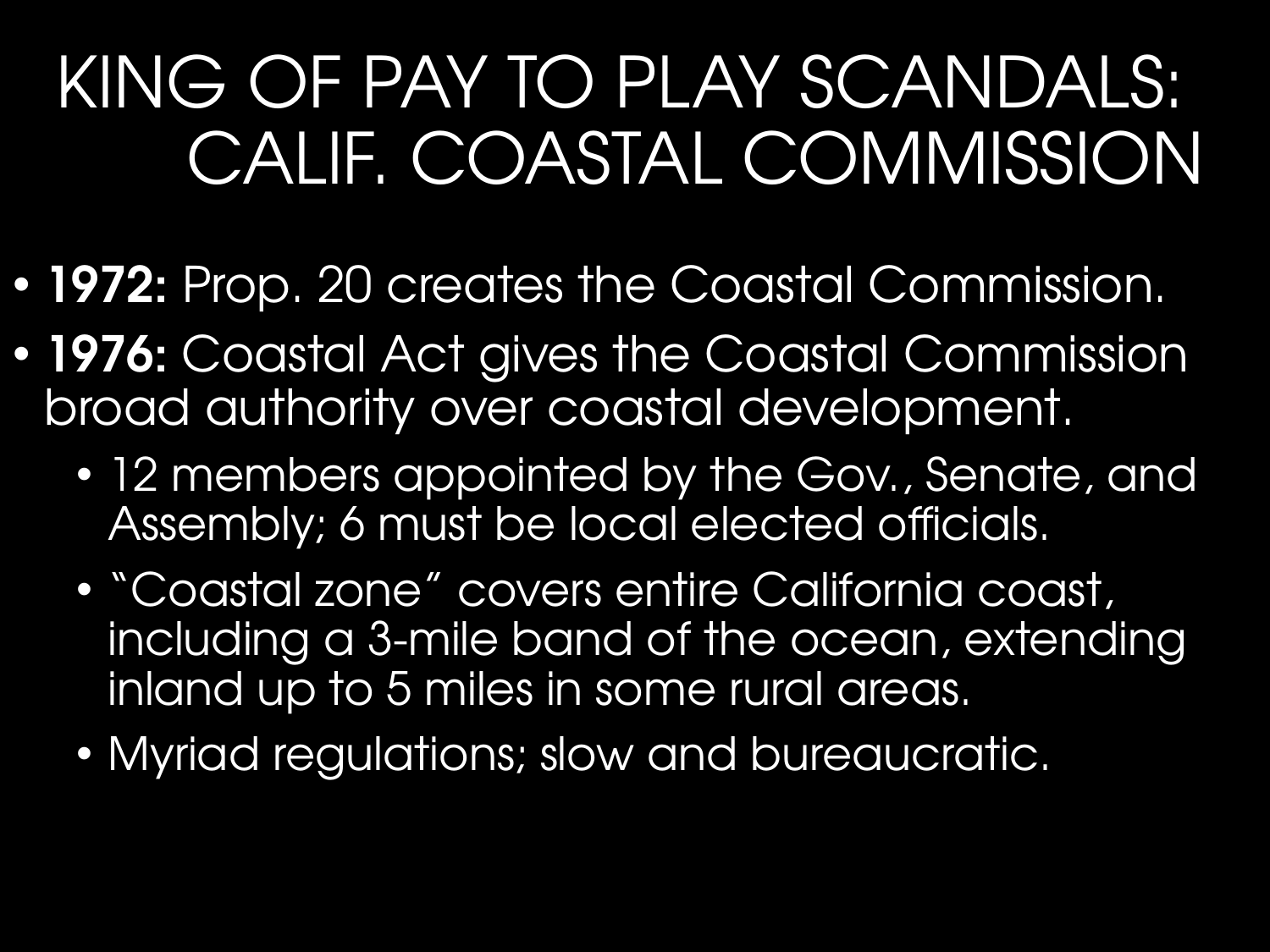

King of Pay to Play Scandals:
CALIF. Coastal Commission
1972: Prop. 20 creates the Coastal Commission.
1976: Coastal Act gives the Coastal Commission broad authority over coastal development.
12 members appointed by the Gov., Senate, and Assembly; 6 must be local elected officials.
“Coastal zone” covers entire California coast, including a 3-mile band of the ocean, extending inland up to 5 miles in some rural areas.
Myriad regulations; slow and bureaucratic.